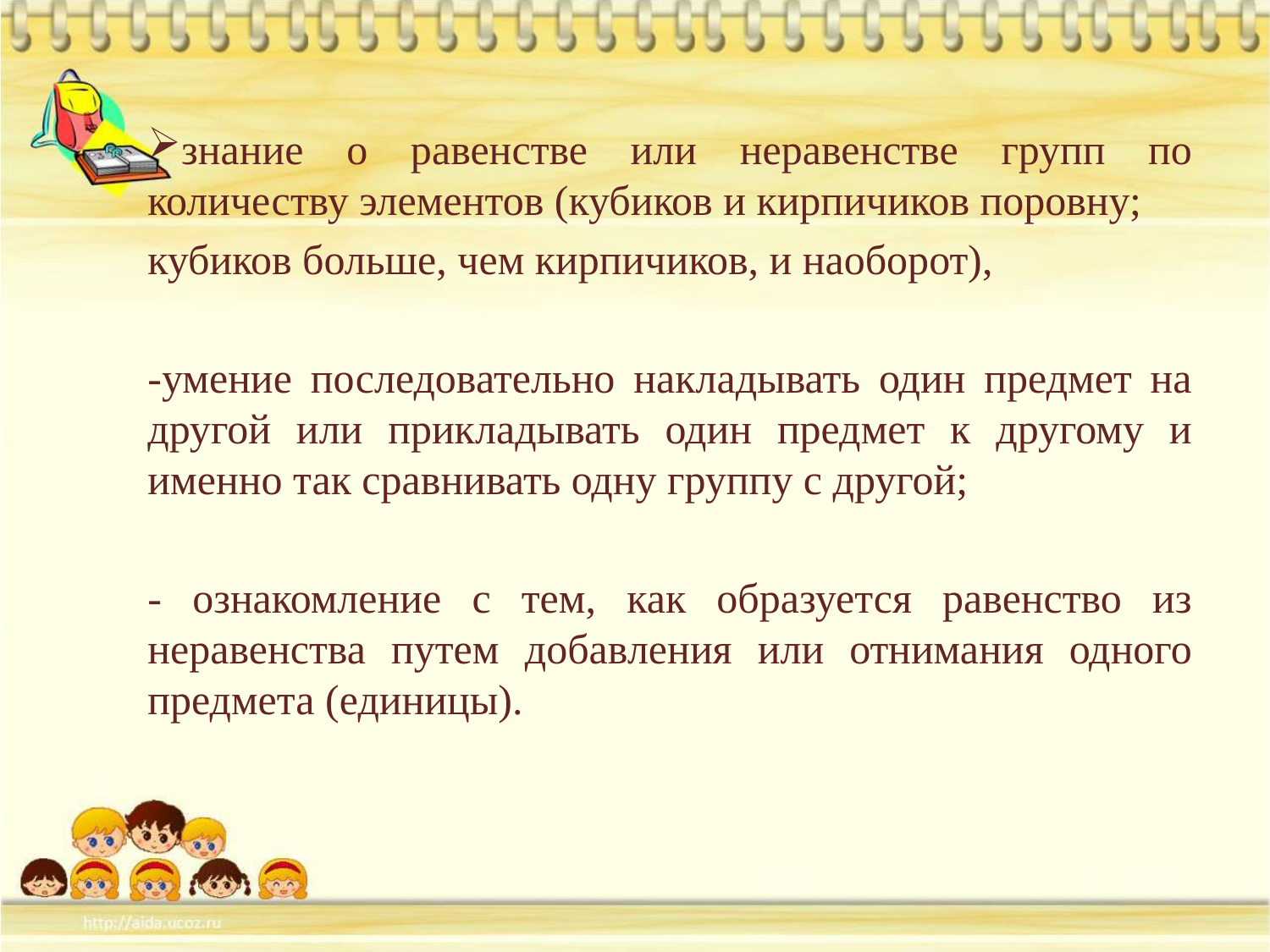

знание о равенстве или неравенстве групп по количеству элементов (кубиков и кирпичиков поровну;
кубиков больше, чем кирпичиков, и наоборот),

-умение последовательно накладывать один предмет на другой или прикладывать один предмет к другому и именно так сравнивать одну группу с другой;

- ознакомление с тем, как образуется равенство из неравенства путем добавления или отнимания одного предмета (единицы).